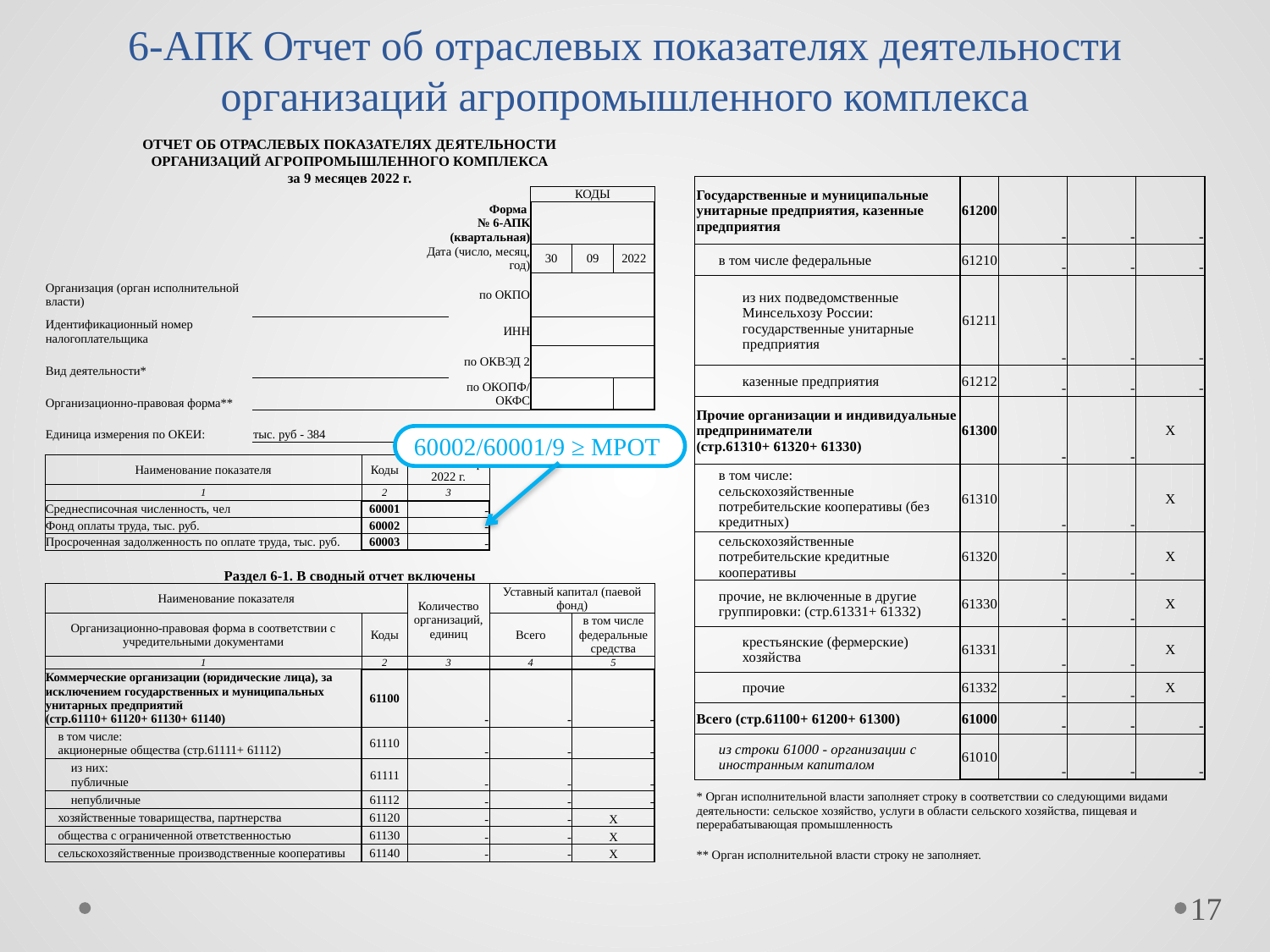

# 6-АПК Отчет об отраслевых показателях деятельности организаций агропромышленного комплекса
| ОТЧЕТ ОБ ОТРАСЛЕВЫХ ПОКАЗАТЕЛЯХ ДЕЯТЕЛЬНОСТИ |  |  |  |  |  |  |  |  |
| --- | --- | --- | --- | --- | --- | --- | --- | --- |
| ОРГАНИЗАЦИЙ АГРОПРОМЫШЛЕННОГО КОМПЛЕКСА |  |  |  |  |  |  |  |  |
| за 9 месяцев 2022 г. |  |  |  |  |  |  |  |  |
|  |  |  |  |  |  | КОДЫ |  |  |
|  |  |  |  | Форма № 6-АПК (квартальная) |  |  |  |  |
|  |  |  | Дата (число, месяц, год) |  |  | 30 | 09 | 2022 |
| Организация (орган исполнительной власти) |  |  |  | по ОКПО |  |  |  |  |
| Идентификационный номер налогоплательщика |  |  |  |  | ИНН |  |  |  |
| Вид деятельности\* |  |  |  | по ОКВЭД 2 |  |  |  |  |
| Организационно-правовая форма\*\* |  |  |  | по ОКОПФ/ ОКФС |  |  |  |  |
| Единица измерения по ОКЕИ: | тыс. руб - 384 |  |  |  |  |  |  |  |
|  |  |  |  |  |  |  |  |  |
| Наименование показателя |  | Коды | На 30 сентября 2022 г. |  |  |  |  |  |
| 1 |  | 2 | 3 |  |  |  |  |  |
| Среднесписочная численность, чел |  | 60001 | - |  |  |  |  |  |
| Фонд оплаты труда, тыс. руб. |  | 60002 | - |  |  |  |  |  |
| Просроченная задолженность по оплате труда, тыс. руб. |  | 60003 | - |  |  |  |  |  |
|  |  |  |  |  |  |  |  |  |
| Раздел 6-1. В сводный отчет включены |  |  |  |  |  |  |  |  |
| Наименование показателя |  |  | Количество организаций, единиц |  | Уставный капитал (паевой фонд) |  |  |  |
| Организационно-правовая форма в соответствии с учредительными документами |  | Коды |  |  | Всего |  | в том числе федеральные средства |  |
| 1 |  | 2 | 3 |  | 4 |  | 5 |  |
| Коммерческие организации (юридические лица), за исключением государственных и муниципальных унитарных предприятий (стр.61110+ 61120+ 61130+ 61140) |  | 61100 | - |  | - |  | - |  |
| в том числе: акционерные общества (стр.61111+ 61112) |  | 61110 | - |  | - |  | - |  |
| из них: публичные |  | 61111 | - |  | - |  | - |  |
| непубличные |  | 61112 | - |  | - |  | - |  |
| хозяйственные товарищества, партнерства |  | 61120 | - |  | - |  | Х |  |
| общества с ограниченной ответственностью |  | 61130 | - |  | - |  | Х |  |
| сельскохозяйственные производственные кооперативы |  | 61140 | - |  | - |  | Х |  |
| Государственные и муниципальные унитарные предприятия, казенные предприятия | 61200 | - | - | - |
| --- | --- | --- | --- | --- |
| в том числе федеральные | 61210 | - | - | - |
| из них подведомственные Минсельхозу России: государственные унитарные предприятия | 61211 | - | - | - |
| казенные предприятия | 61212 | - | - | - |
| Прочие организации и индивидуальные предприниматели (стр.61310+ 61320+ 61330) | 61300 | - | - | Х |
| в том числе: сельскохозяйственные потребительские кооперативы (без кредитных) | 61310 | - | - | Х |
| сельскохозяйственные потребительские кредитные кооперативы | 61320 | - | - | Х |
| прочие, не включенные в другие группировки: (стр.61331+ 61332) | 61330 | - | - | Х |
| крестьянские (фермерские) хозяйства | 61331 | - | - | Х |
| прочие | 61332 | - | - | Х |
| Всего (стр.61100+ 61200+ 61300) | 61000 | - | - | - |
| из строки 61000 - организации с иностранным капиталом | 61010 | - | - | - |
| \* Орган исполнительной власти заполняет строку в соответствии со следующими видами деятельности: сельское хозяйство, услуги в области сельского хозяйства, пищевая и перерабатывающая промышленность |  |  |  |  |
| \*\* Орган исполнительной власти строку не заполняет. |  |  |  |  |
60002/60001/9 ≥ МРОТ
17